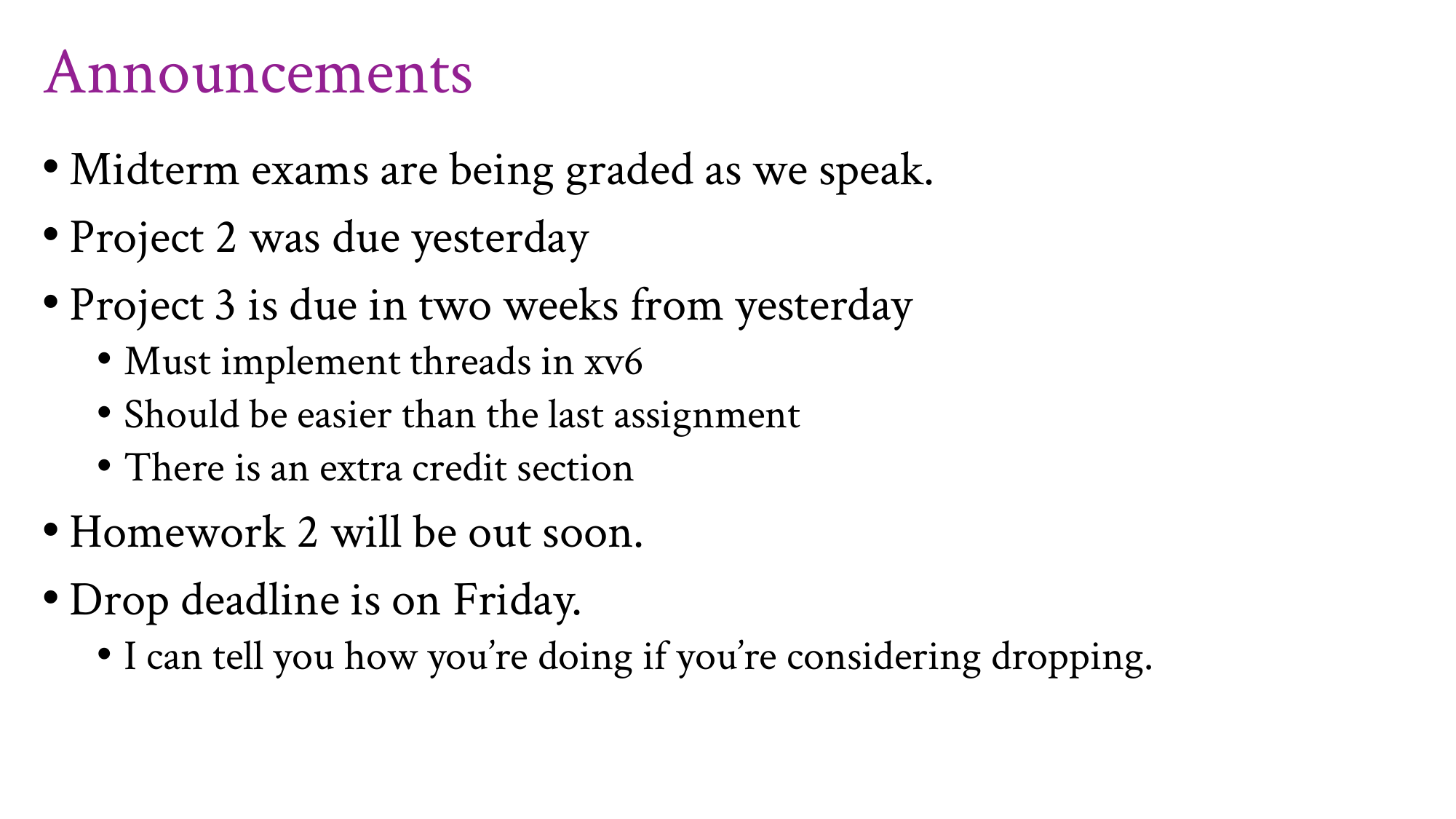

# Announcements
Midterm exams are being graded as we speak.
Project 2 was due yesterday
Project 3 is due in two weeks from yesterday
Must implement threads in xv6
Should be easier than the last assignment
There is an extra credit section
Homework 2 will be out soon.
Drop deadline is on Friday.
I can tell you how you’re doing if you’re considering dropping.